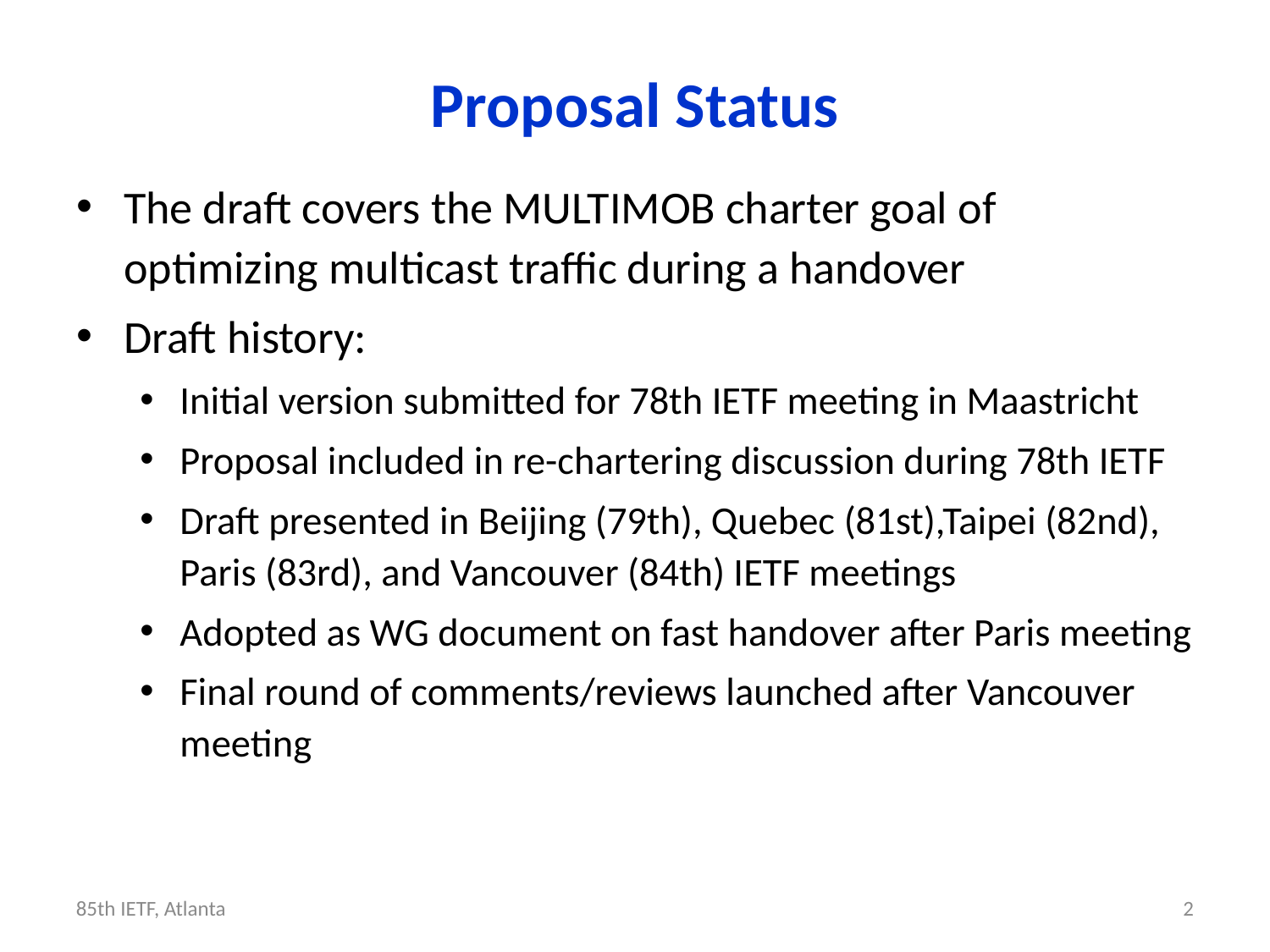

Proposal Status
The draft covers the MULTIMOB charter goal of optimizing multicast traffic during a handover
Draft history:
Initial version submitted for 78th IETF meeting in Maastricht
Proposal included in re-chartering discussion during 78th IETF
Draft presented in Beijing (79th), Quebec (81st),Taipei (82nd), Paris (83rd), and Vancouver (84th) IETF meetings
Adopted as WG document on fast handover after Paris meeting
Final round of comments/reviews launched after Vancouver meeting
85th IETF, Atlanta
2